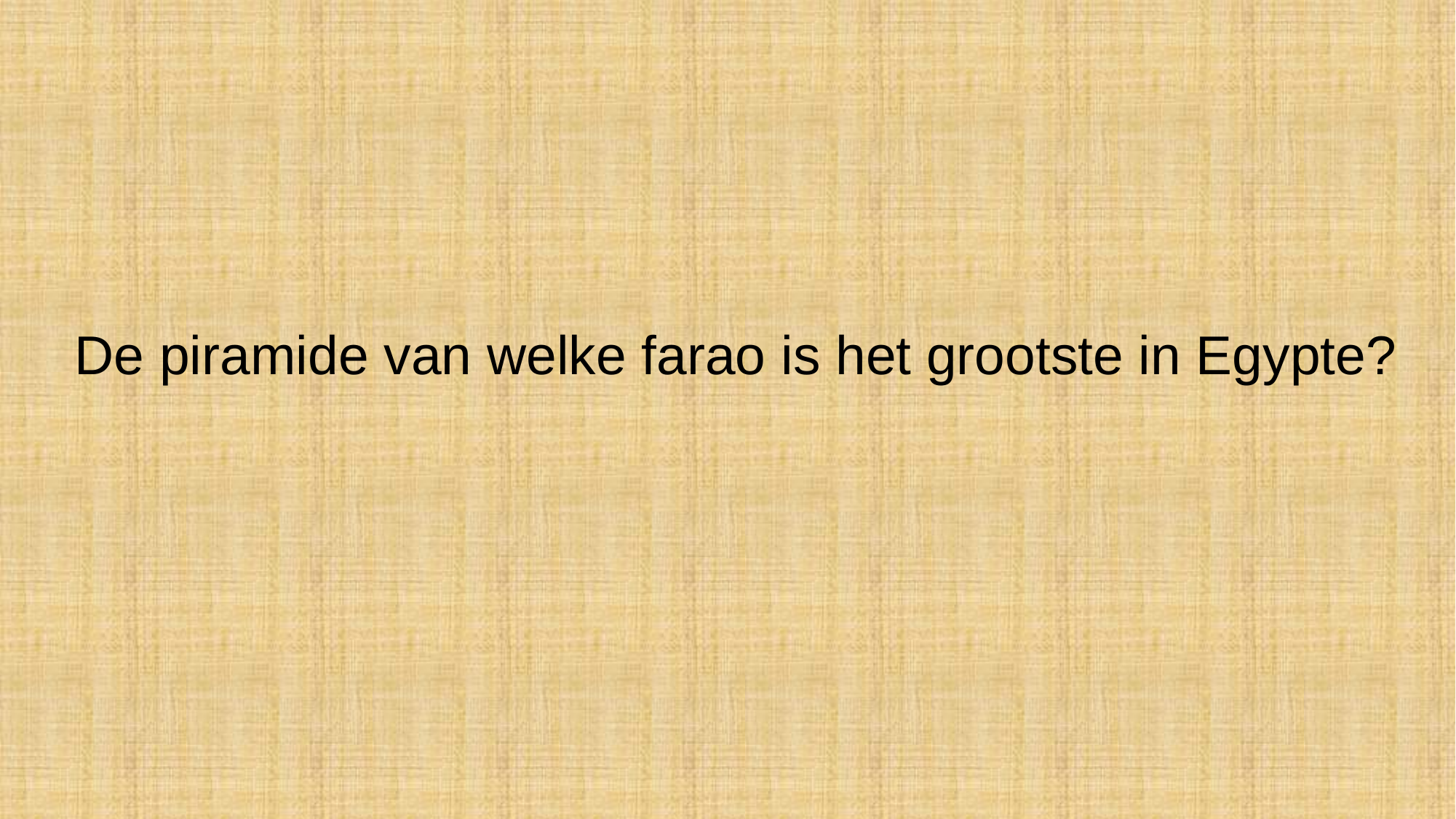

De piramide van welke farao is het grootste in Egypte?